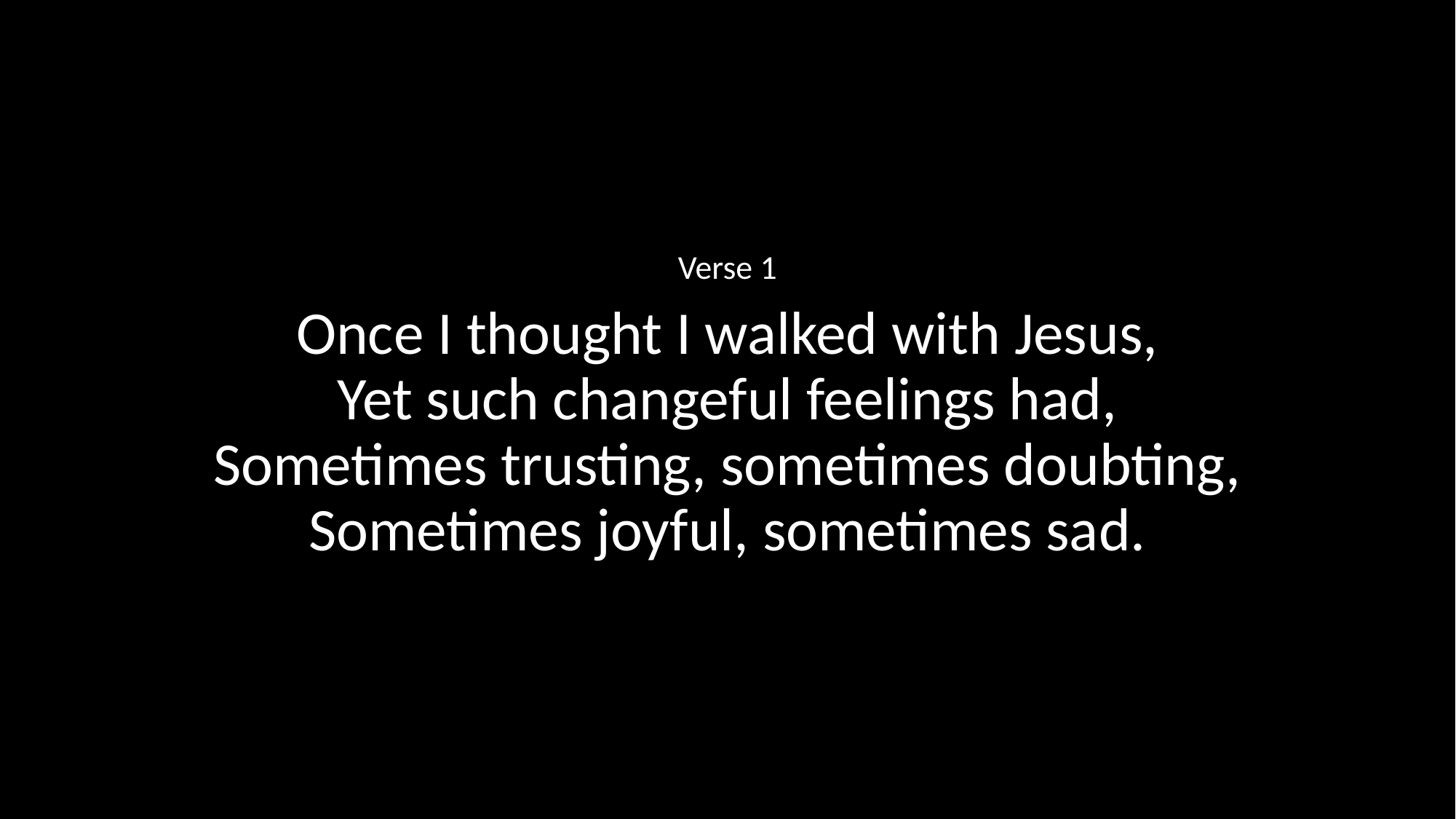

Verse 1
Once I thought I walked with Jesus,
Yet such changeful feelings had,
Sometimes trusting, sometimes doubting,
Sometimes joyful, sometimes sad.